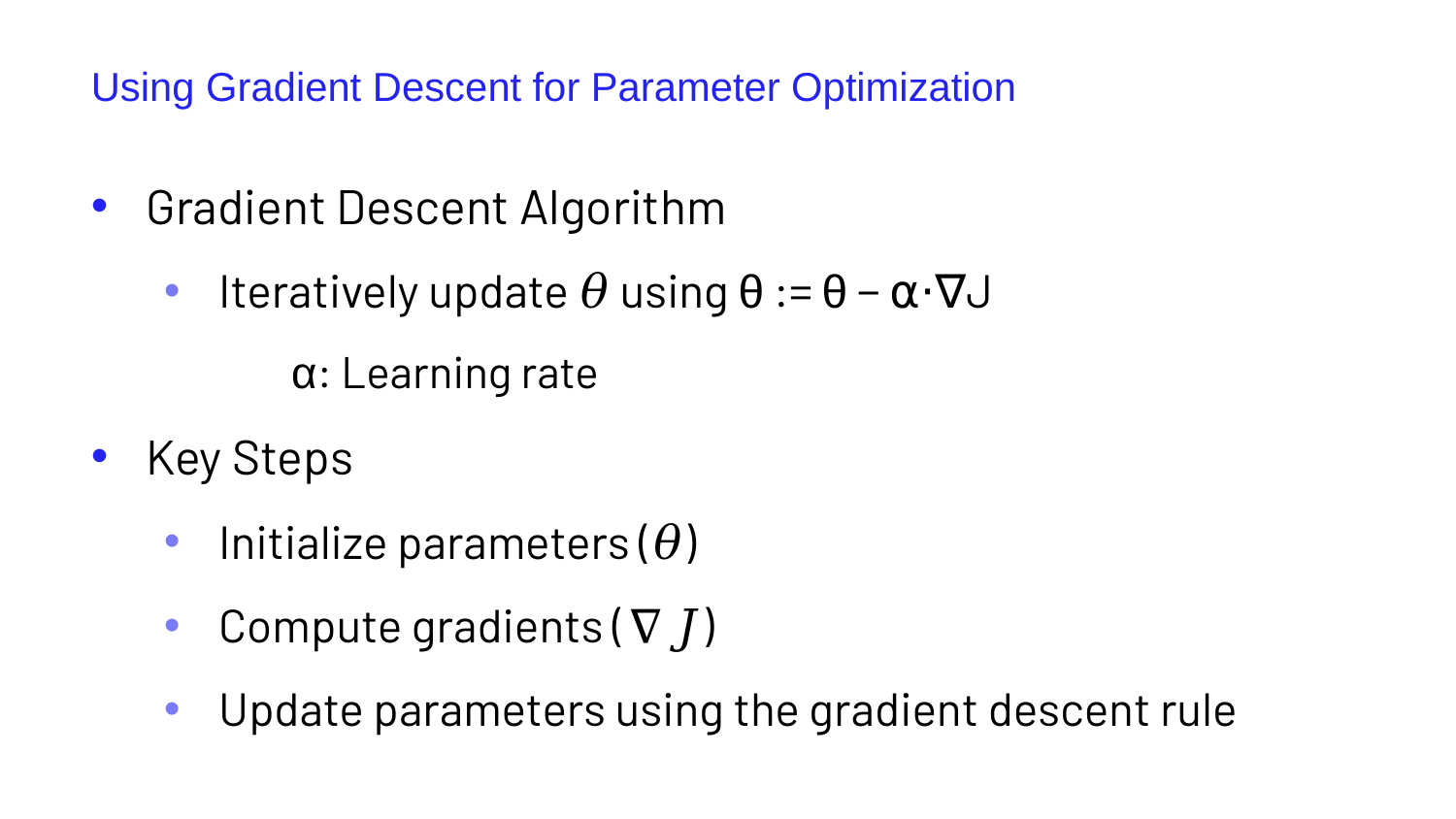

Using Gradient Descent for Parameter Optimization
Gradient Descent Algorithm
Iteratively update 𝜃 using θ := θ − α⋅∇J
α: Learning rate
Key Steps
Initialize parameters (𝜃)
Compute gradients (∇𝐽)
Update parameters using the gradient descent rule